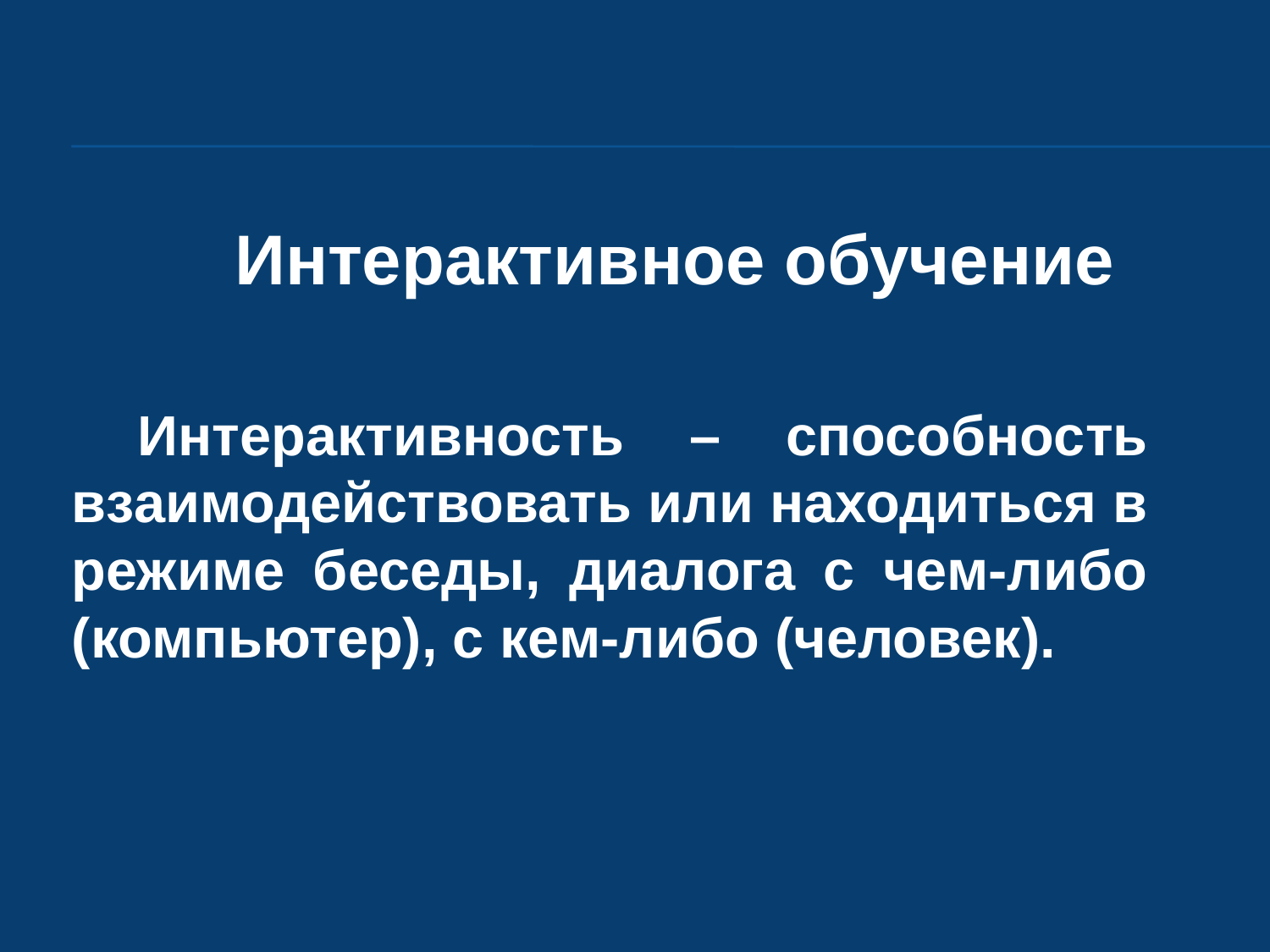

Интерактивное обучение
 Интерактивность – способность взаимодействовать или находиться в режиме беседы, диалога с чем-либо (компьютер), с кем-либо (человек).